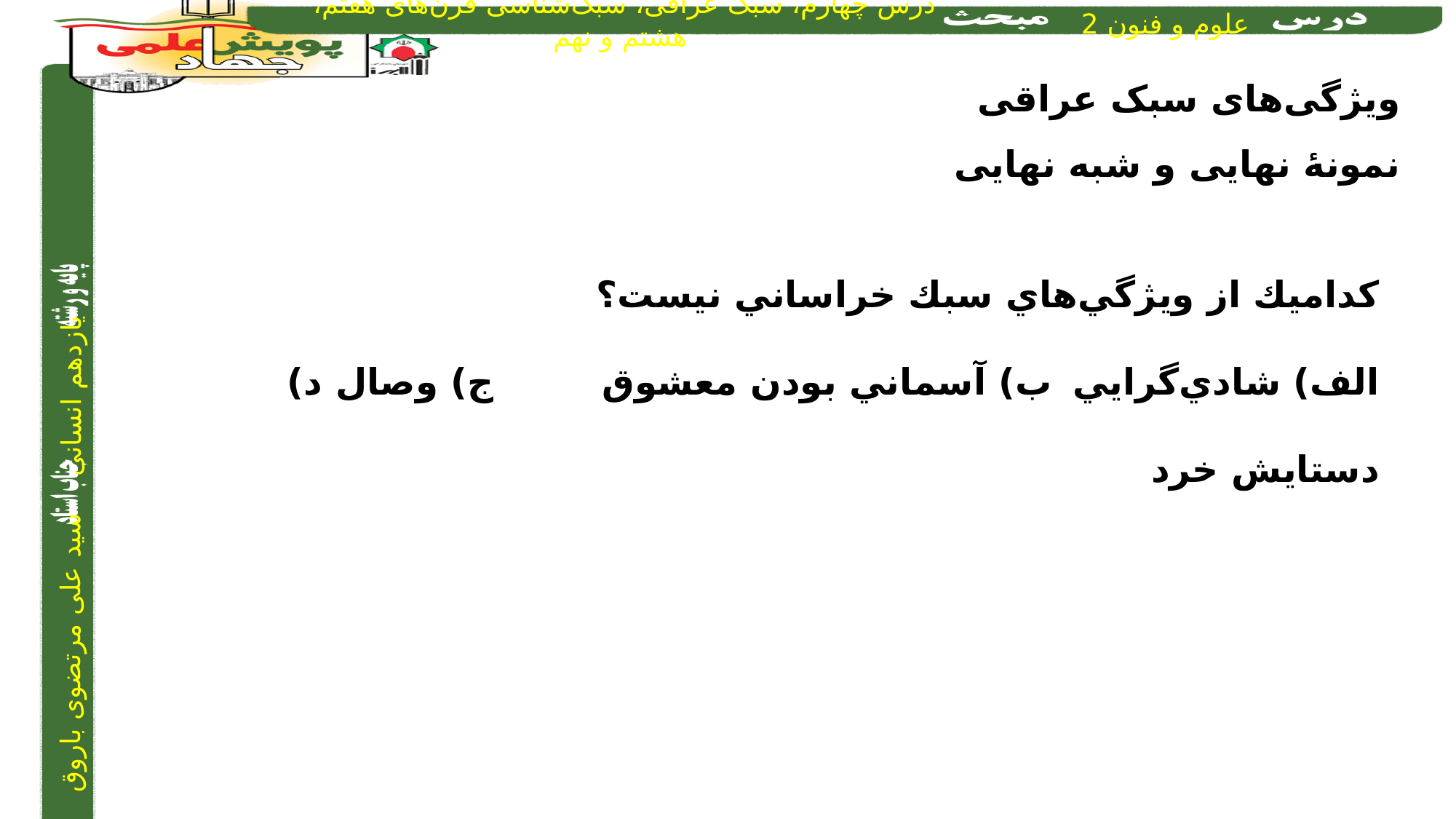

ویژگی‌های سبک عراقی
نمونۀ نهایی و شبه نهایی
كداميك از ويژگي‌هاي سبك خراساني نيست؟
الف) شادي‌گرایي 		ب) آسماني بودن معشوق		 ج) وصال	 د) دستايش خرد

ب